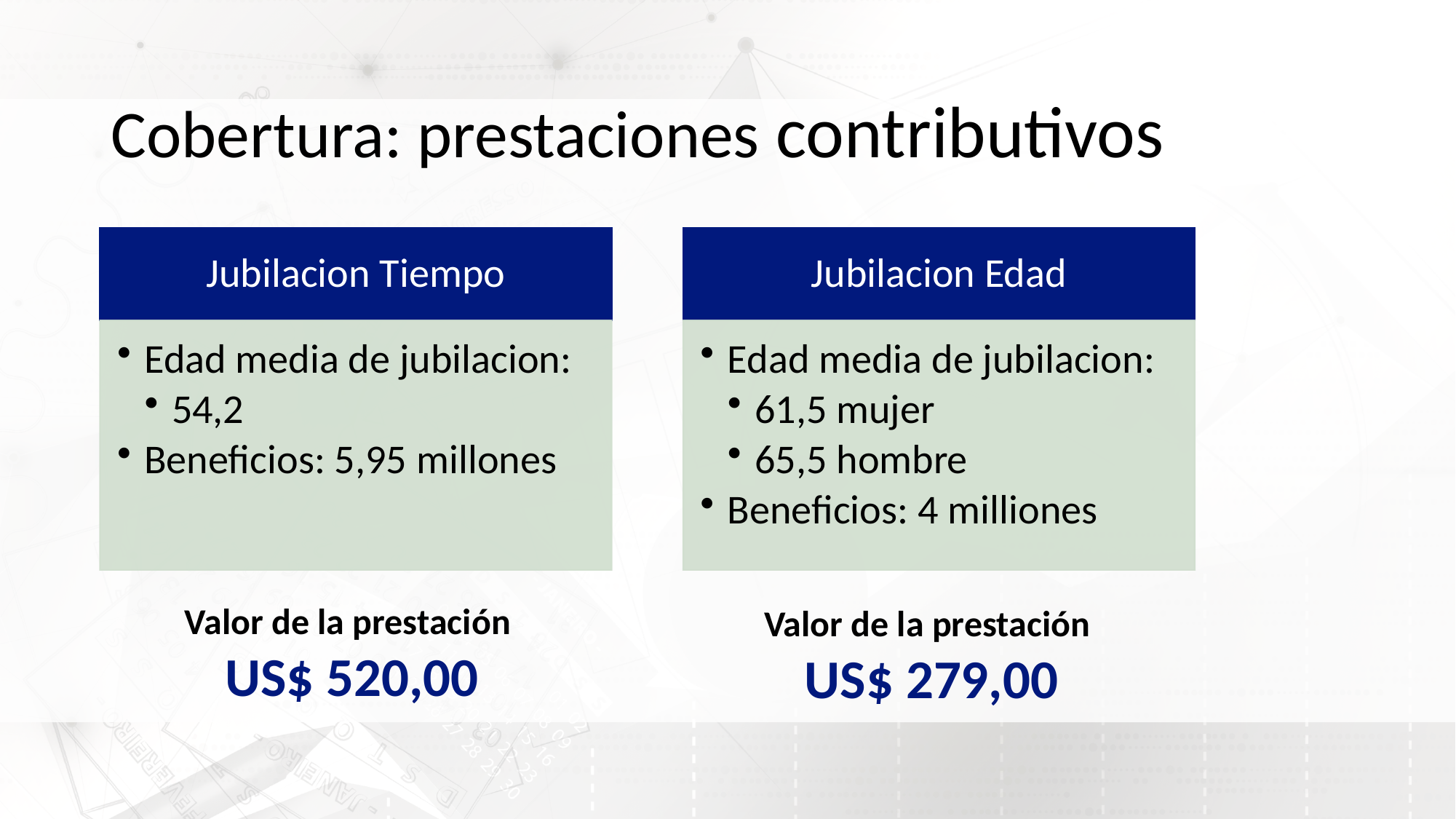

# Cobertura: prestaciones contributivos
Jubilacion Tiempo
Edad media de jubilacion:
54,2
Beneficios: 5,95 millones
Jubilacion Edad
Edad media de jubilacion:
61,5 mujer
65,5 hombre
Beneficios: 4 milliones
Valor de la prestación
US$ 520,00
Valor de la prestación
US$ 279,00